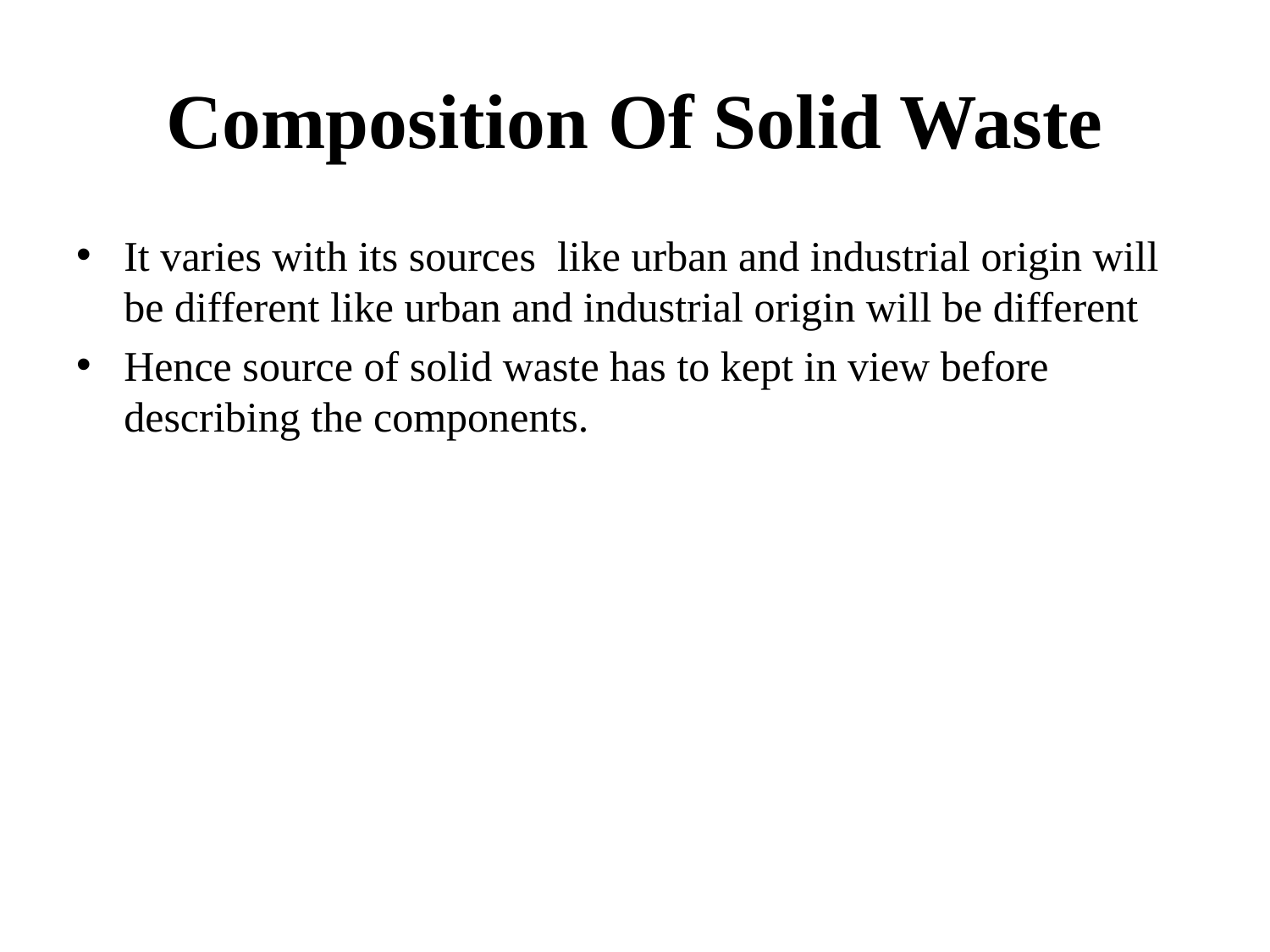

# Composition Of Solid Waste
It varies with its sources  like urban and industrial origin will be different like urban and industrial origin will be different
Hence source of solid waste has to kept in view before describing the components.